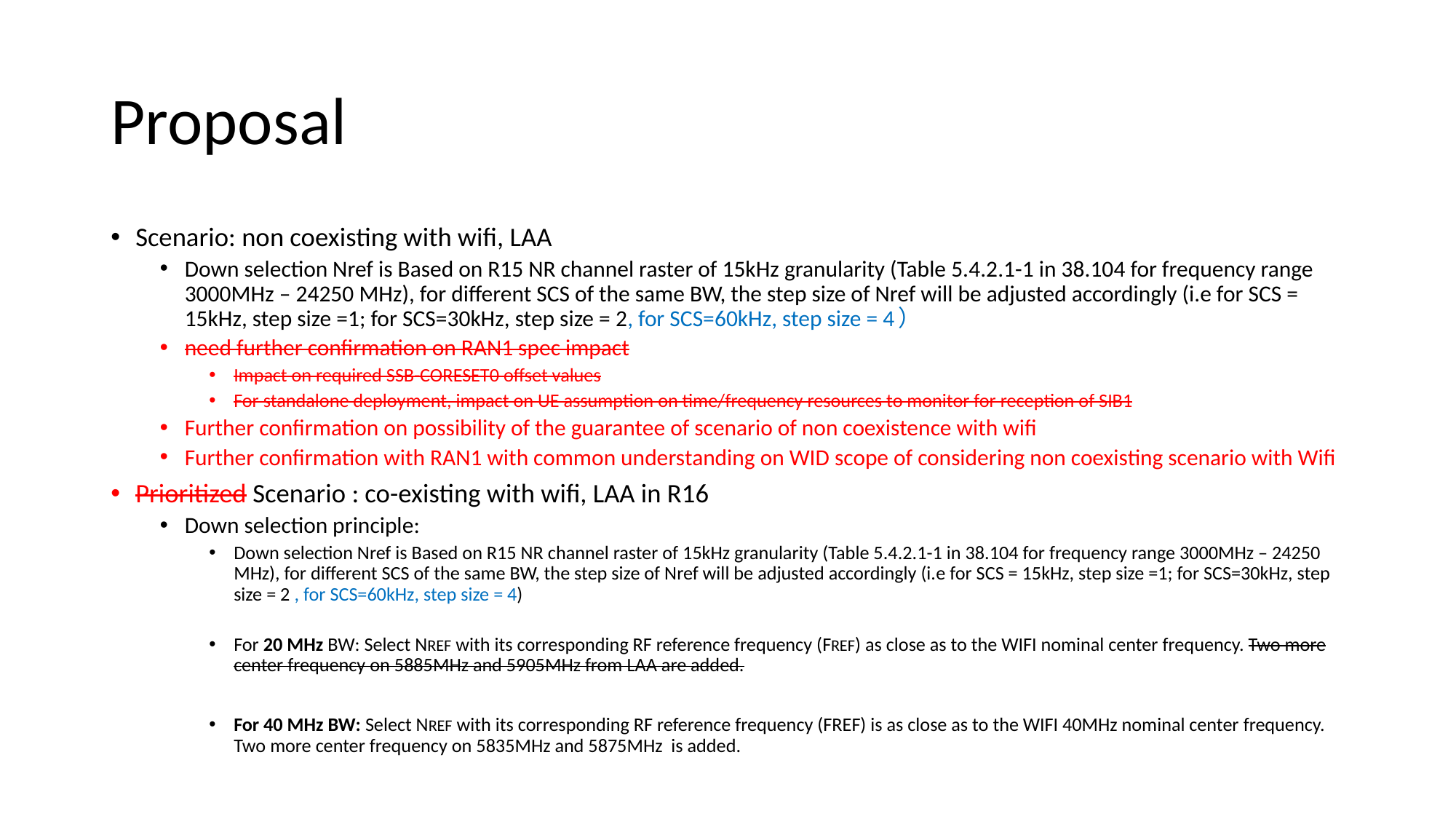

# Proposal
Scenario: non coexisting with wifi, LAA
Down selection Nref is Based on R15 NR channel raster of 15kHz granularity (Table 5.4.2.1-1 in 38.104 for frequency range 3000MHz – 24250 MHz), for different SCS of the same BW, the step size of Nref will be adjusted accordingly (i.e for SCS = 15kHz, step size =1; for SCS=30kHz, step size = 2, for SCS=60kHz, step size = 4）
need further confirmation on RAN1 spec impact
Impact on required SSB-CORESET0 offset values
For standalone deployment, impact on UE assumption on time/frequency resources to monitor for reception of SIB1
Further confirmation on possibility of the guarantee of scenario of non coexistence with wifi
Further confirmation with RAN1 with common understanding on WID scope of considering non coexisting scenario with Wifi
Prioritized Scenario : co-existing with wifi, LAA in R16
Down selection principle:
Down selection Nref is Based on R15 NR channel raster of 15kHz granularity (Table 5.4.2.1-1 in 38.104 for frequency range 3000MHz – 24250 MHz), for different SCS of the same BW, the step size of Nref will be adjusted accordingly (i.e for SCS = 15kHz, step size =1; for SCS=30kHz, step size = 2 , for SCS=60kHz, step size = 4)

For 20 MHz BW: Select NREF with its corresponding RF reference frequency (FREF) as close as to the WIFI nominal center frequency. Two more center frequency on 5885MHz and 5905MHz from LAA are added.

For 40 MHz BW: Select NREF with its corresponding RF reference frequency (FREF) is as close as to the WIFI 40MHz nominal center frequency. Two more center frequency on 5835MHz and 5875MHz  is added.